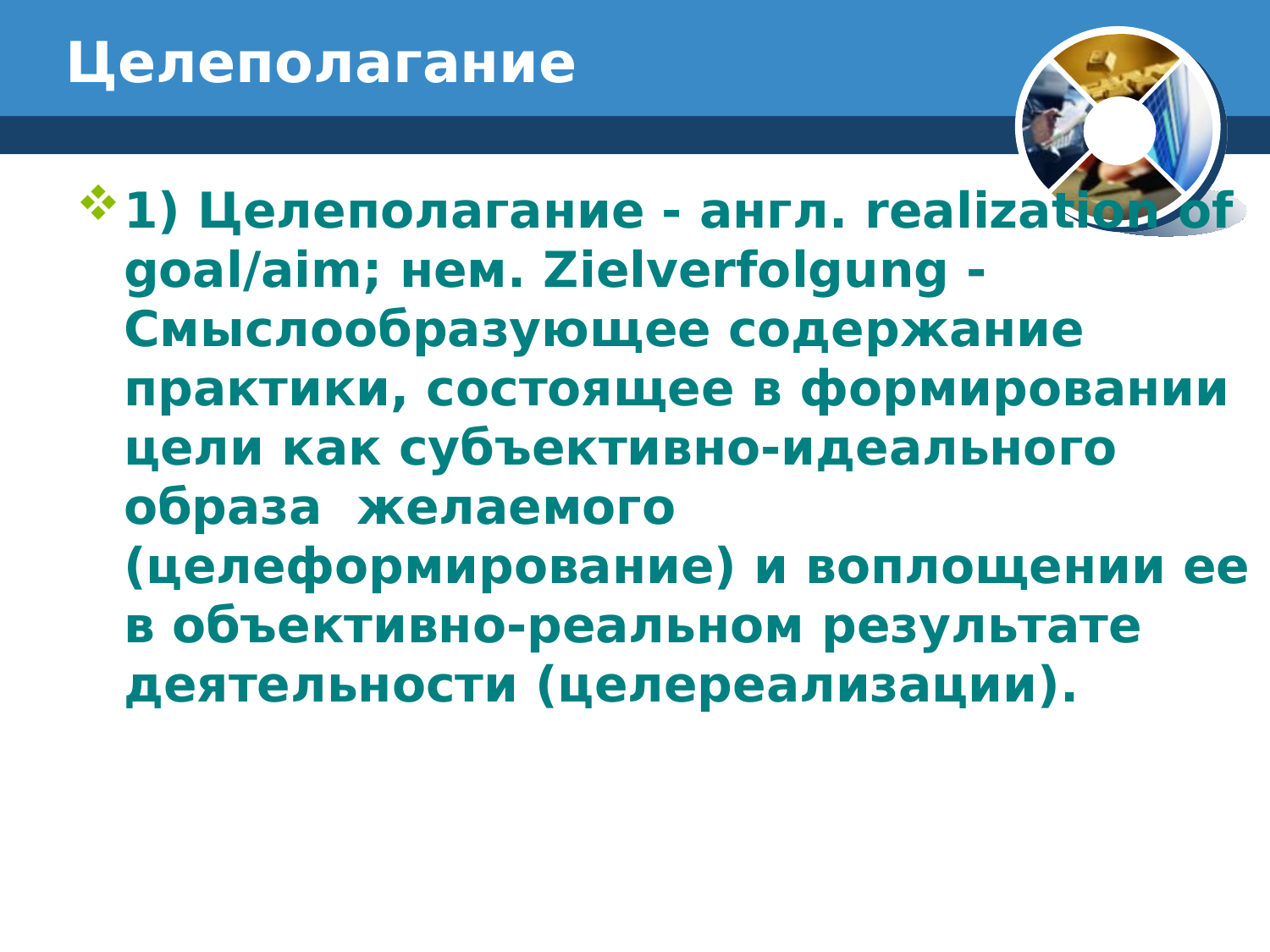

# Целеполагание
1) Целеполагание - англ. realization of goal/aim; нем. Zielverfolgung -Смыслообразующее содержание практики, состоящее в формировании цели как субъективно-идеального образа  желаемого (целеформирование) и воплощении ее в объективно-реальном результате деятельности (целереализации).